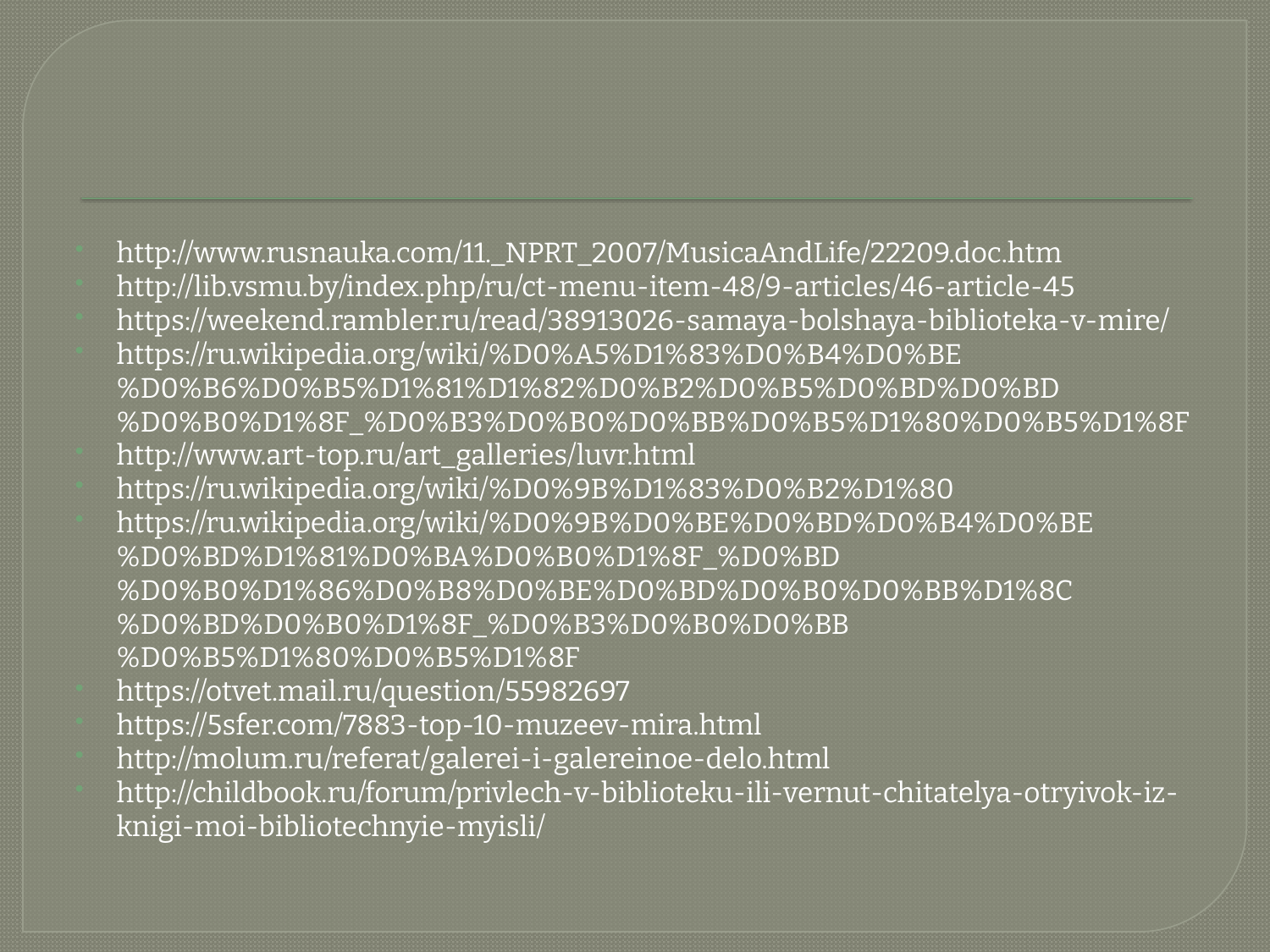

#
http://www.rusnauka.com/11._NPRT_2007/MusicaAndLife/22209.doc.htm
http://lib.vsmu.by/index.php/ru/ct-menu-item-48/9-articles/46-article-45
https://weekend.rambler.ru/read/38913026-samaya-bolshaya-biblioteka-v-mire/
https://ru.wikipedia.org/wiki/%D0%A5%D1%83%D0%B4%D0%BE%D0%B6%D0%B5%D1%81%D1%82%D0%B2%D0%B5%D0%BD%D0%BD%D0%B0%D1%8F_%D0%B3%D0%B0%D0%BB%D0%B5%D1%80%D0%B5%D1%8F
http://www.art-top.ru/art_galleries/luvr.html
https://ru.wikipedia.org/wiki/%D0%9B%D1%83%D0%B2%D1%80
https://ru.wikipedia.org/wiki/%D0%9B%D0%BE%D0%BD%D0%B4%D0%BE%D0%BD%D1%81%D0%BA%D0%B0%D1%8F_%D0%BD%D0%B0%D1%86%D0%B8%D0%BE%D0%BD%D0%B0%D0%BB%D1%8C%D0%BD%D0%B0%D1%8F_%D0%B3%D0%B0%D0%BB%D0%B5%D1%80%D0%B5%D1%8F
https://otvet.mail.ru/question/55982697
https://5sfer.com/7883-top-10-muzeev-mira.html
http://molum.ru/referat/galerei-i-galereinoe-delo.html
http://childbook.ru/forum/privlech-v-biblioteku-ili-vernut-chitatelya-otryivok-iz-knigi-moi-bibliotechnyie-myisli/